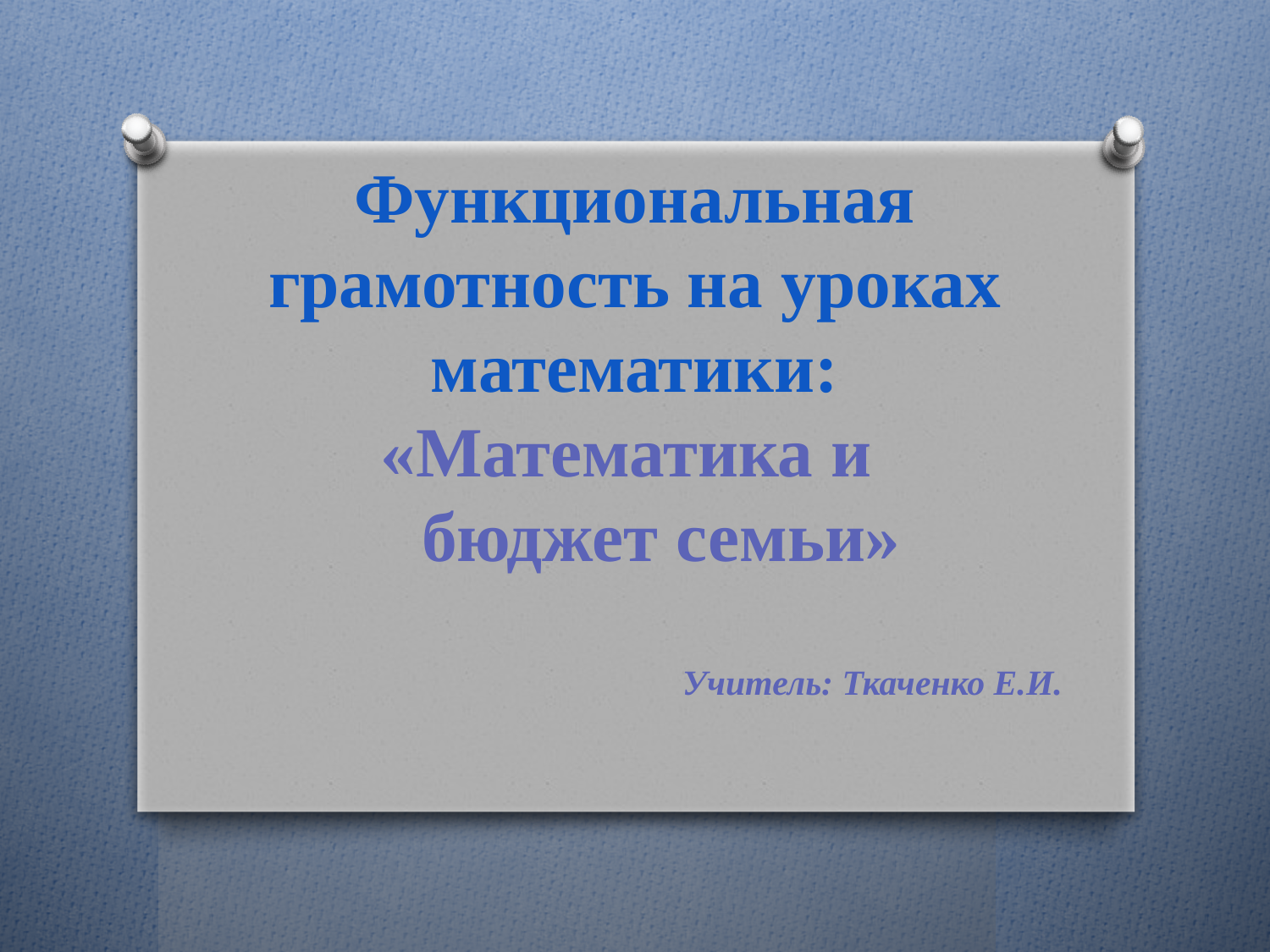

Функциональная грамотность на уроках математики: «Математика и
   бюджет семьи»

Учитель: Ткаченко Е.И.